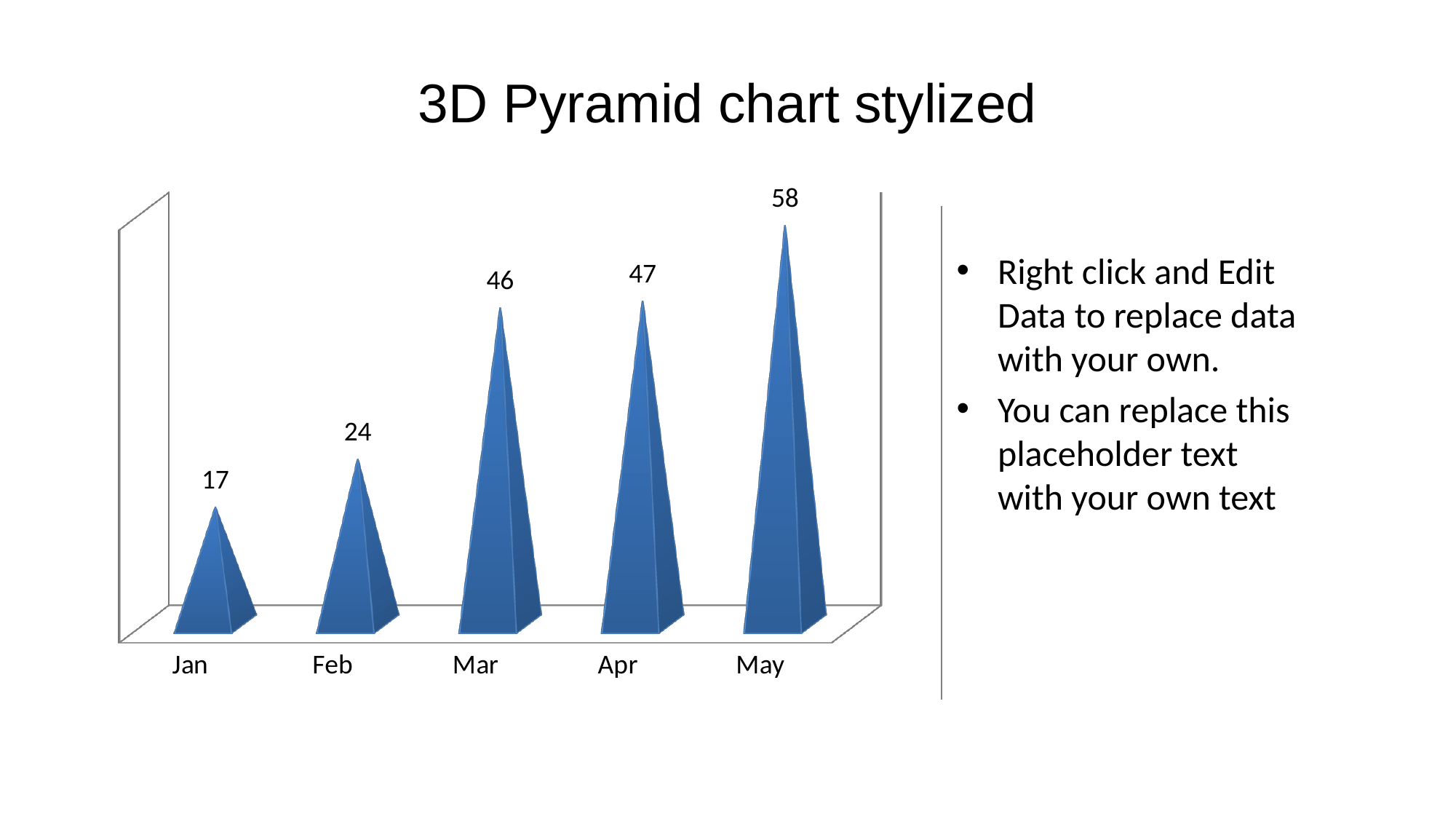

# 3D Pyramid chart stylized

[unsupported chart]

Right click and Edit Data to replace data with your own.
You can replace this placeholder text with your own text